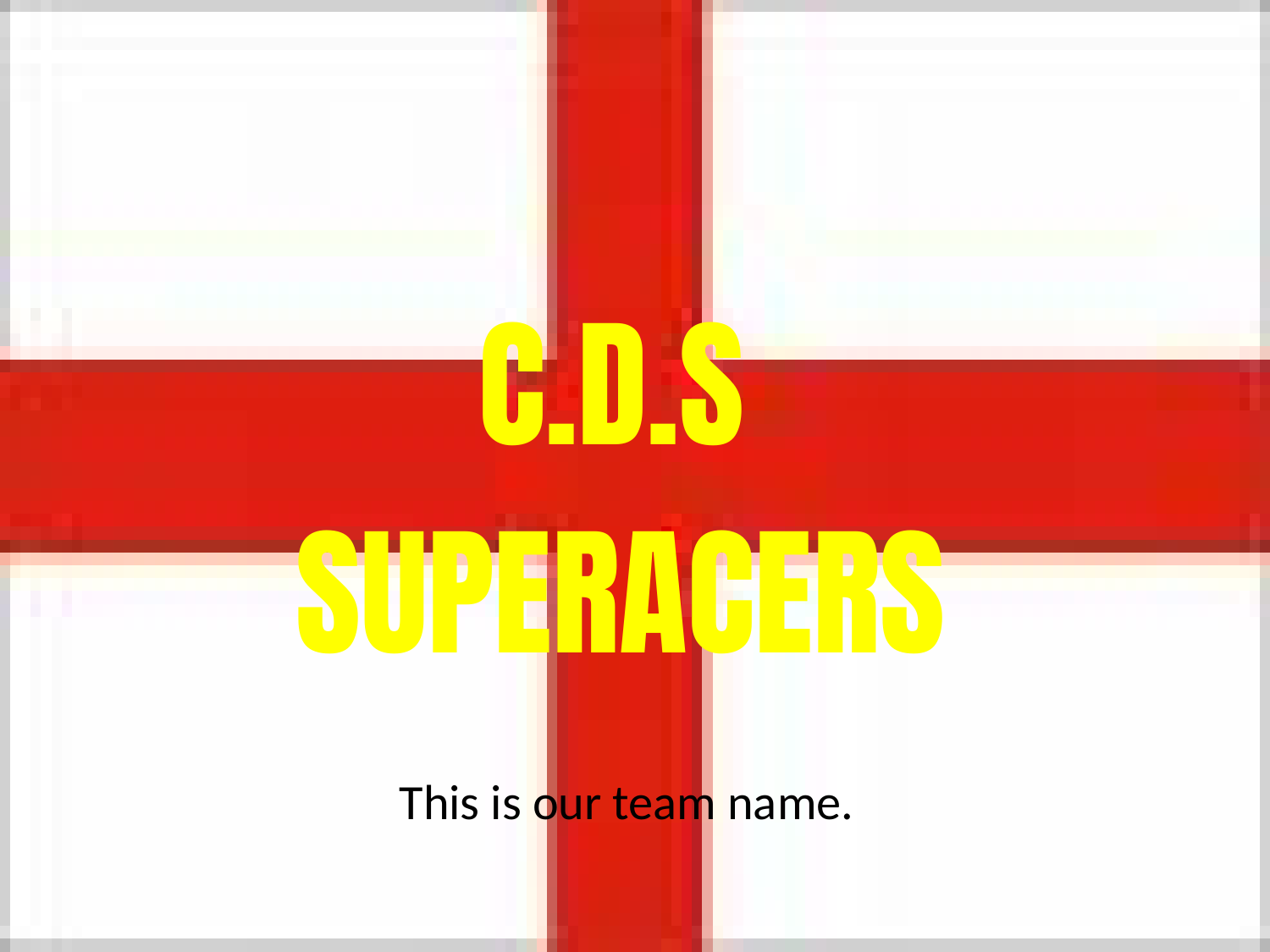

C.D.S
SUPERACERS
This is our team name.